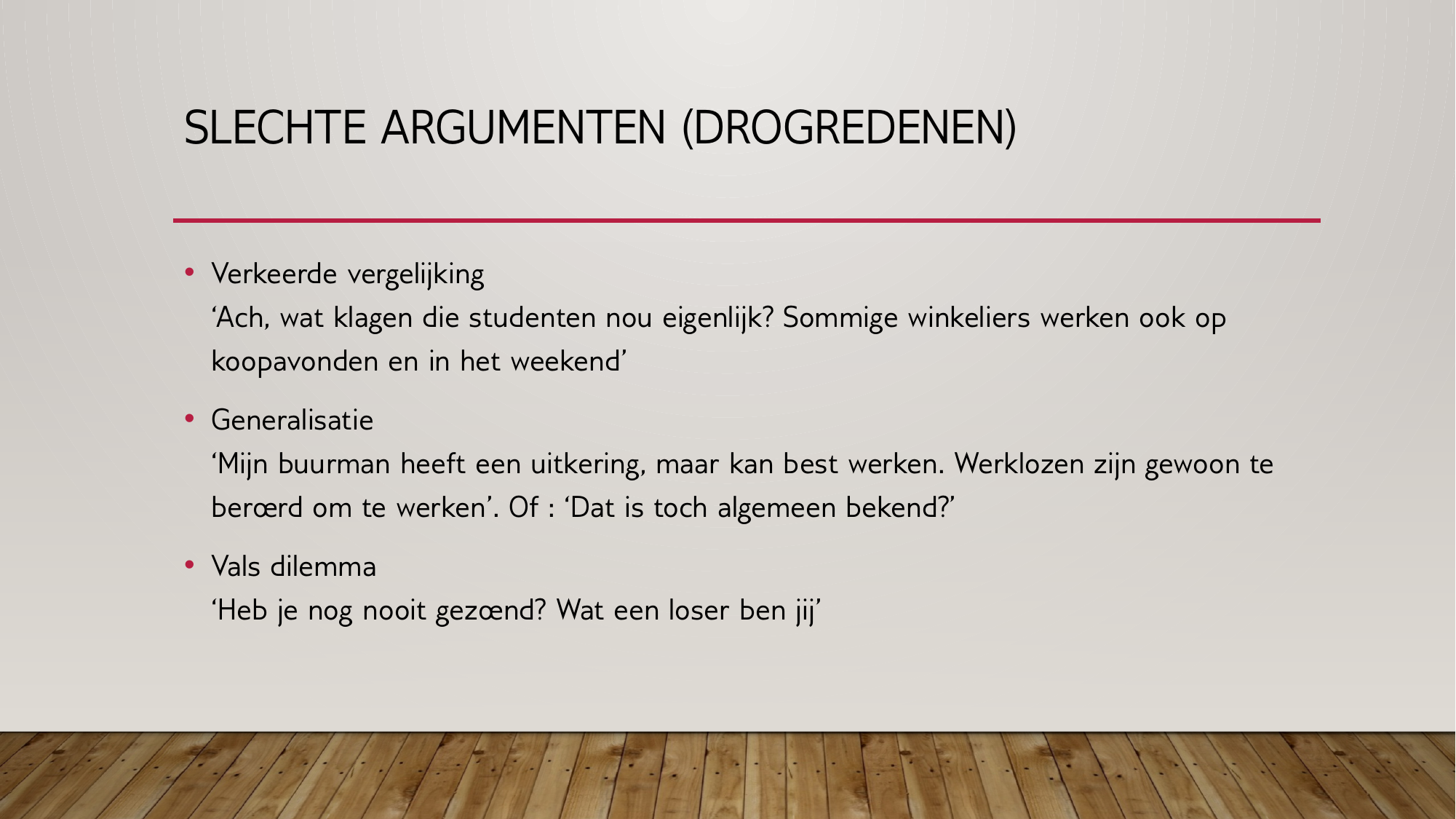

# Slechte argumenten (drogredenen)
Verkeerde vergelijking
‘Ach, wat klagen die studenten nou eigenlijk? Sommige winkeliers werken ook op koopavonden en in het weekend’
Generalisatie
‘Mijn buurman heeft een uitkering, maar kan best werken. Werklozen zijn gewoon te beroerd om te werken’. Of : ‘Dat is toch algemeen bekend?’
Vals dilemma
‘Heb je nog nooit gezoend? Wat een loser ben jij’